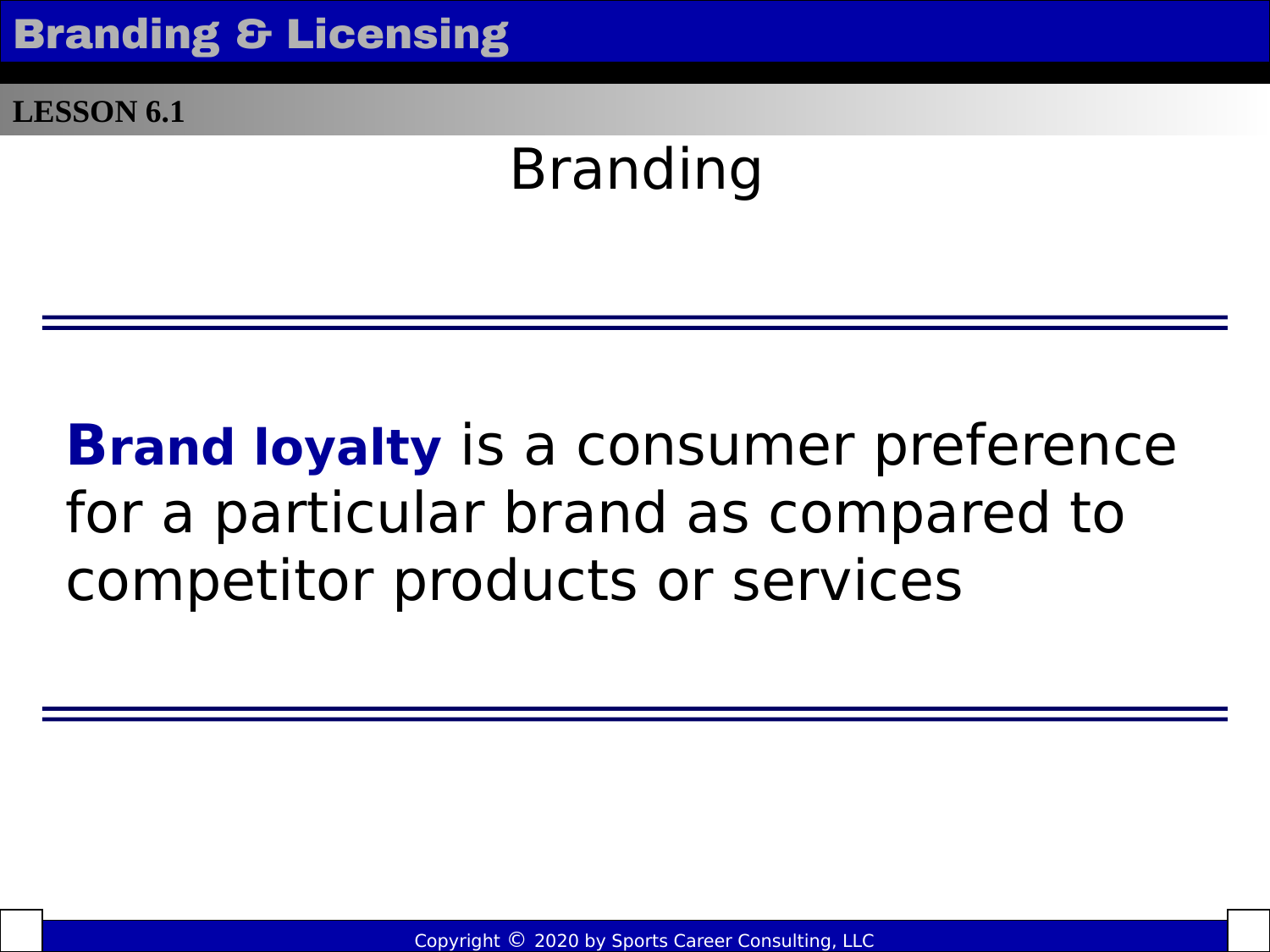

Branding & Licensing
LESSON 6.1
Branding

Brand loyalty is a consumer preference for a particular brand as compared to competitor products or services

Copyright © 2020 by Sports Career Consulting, LLC